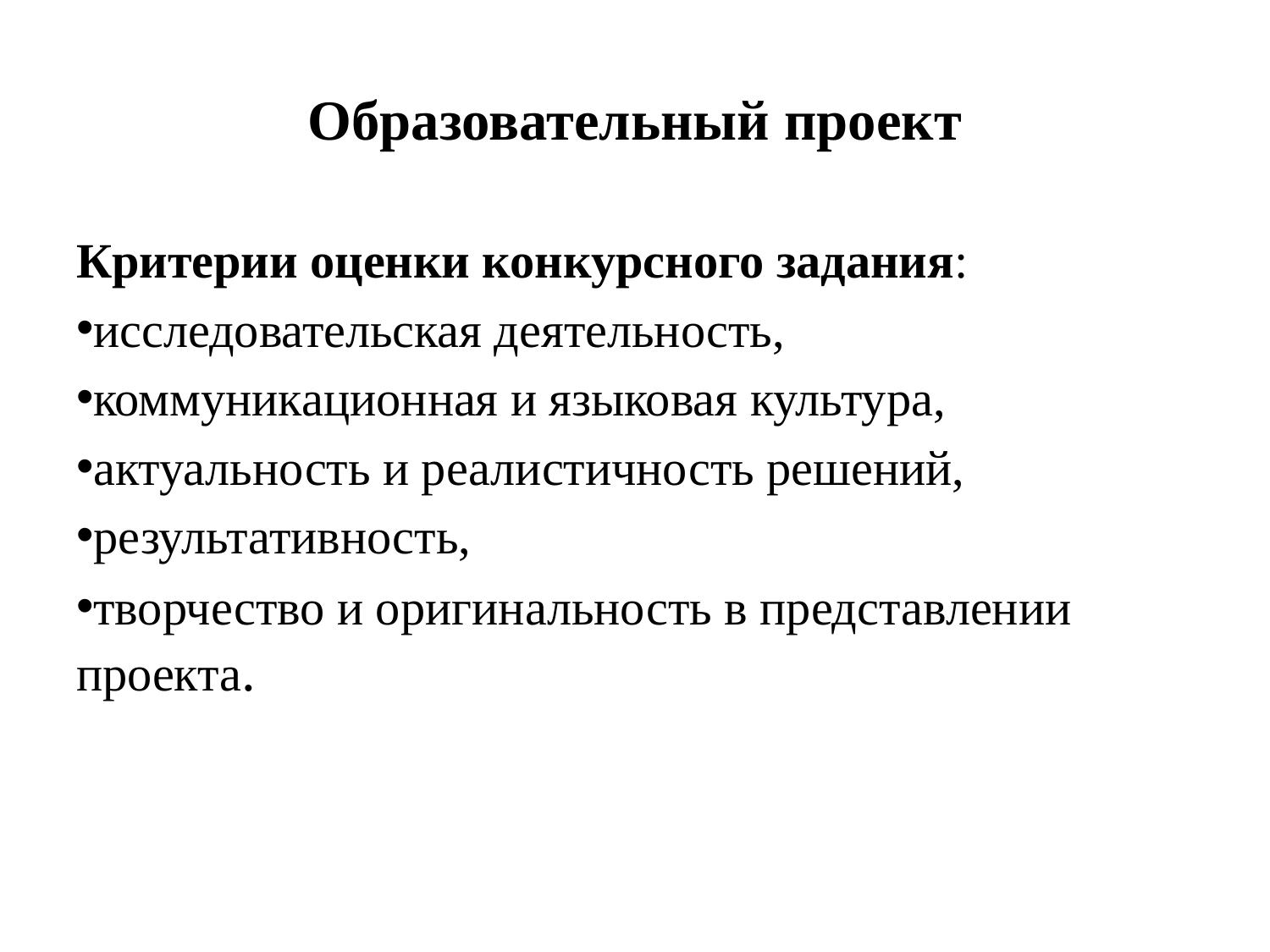

# Образовательный проект
Критерии оценки конкурсного задания:
исследовательская деятельность,
коммуникационная и языковая культура,
актуальность и реалистичность решений,
результативность,
творчество и оригинальность в представлении проекта.